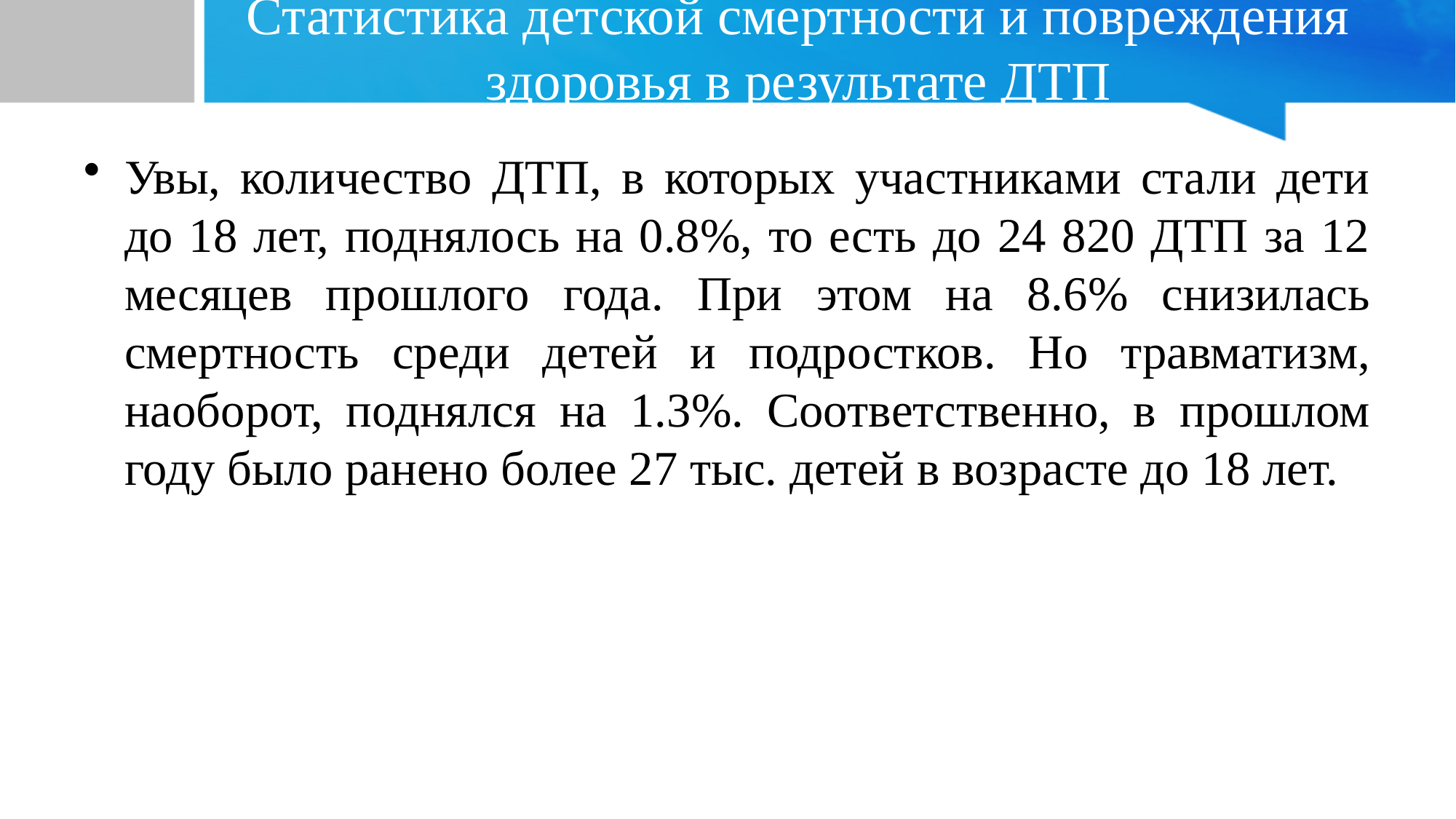

# Статистика детской смертности и повреждения здоровья в результате ДТП
Увы, количество ДТП, в которых участниками стали дети до 18 лет, поднялось на 0.8%, то есть до 24 820 ДТП за 12 месяцев прошлого года. При этом на 8.6% снизилась смертность среди детей и подростков. Но травматизм, наоборот, поднялся на 1.3%. Соответственно, в прошлом году было ранено более 27 тыс. детей в возрасте до 18 лет.